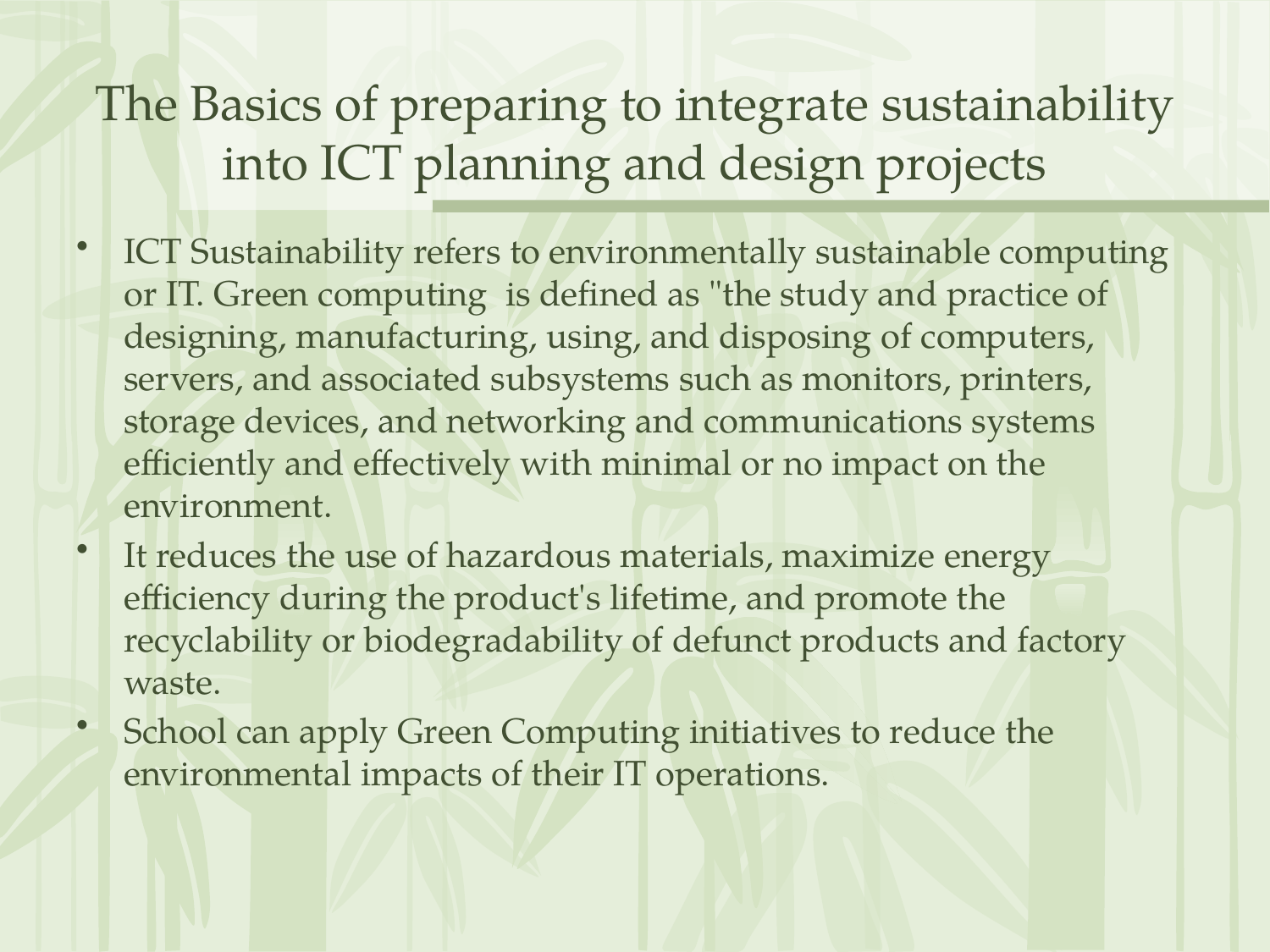

# The Basics of preparing to integrate sustainability into ICT planning and design projects
ICT Sustainability refers to environmentally sustainable computing or IT. Green computing  is defined as "the study and practice of designing, manufacturing, using, and disposing of computers, servers, and associated subsystems such as monitors, printers, storage devices, and networking and communications systems  efficiently and effectively with minimal or no impact on the environment.
It reduces the use of hazardous materials, maximize energy efficiency during the product's lifetime, and promote the recyclability or biodegradability of defunct products and factory waste.
School can apply Green Computing initiatives to reduce the environmental impacts of their IT operations.